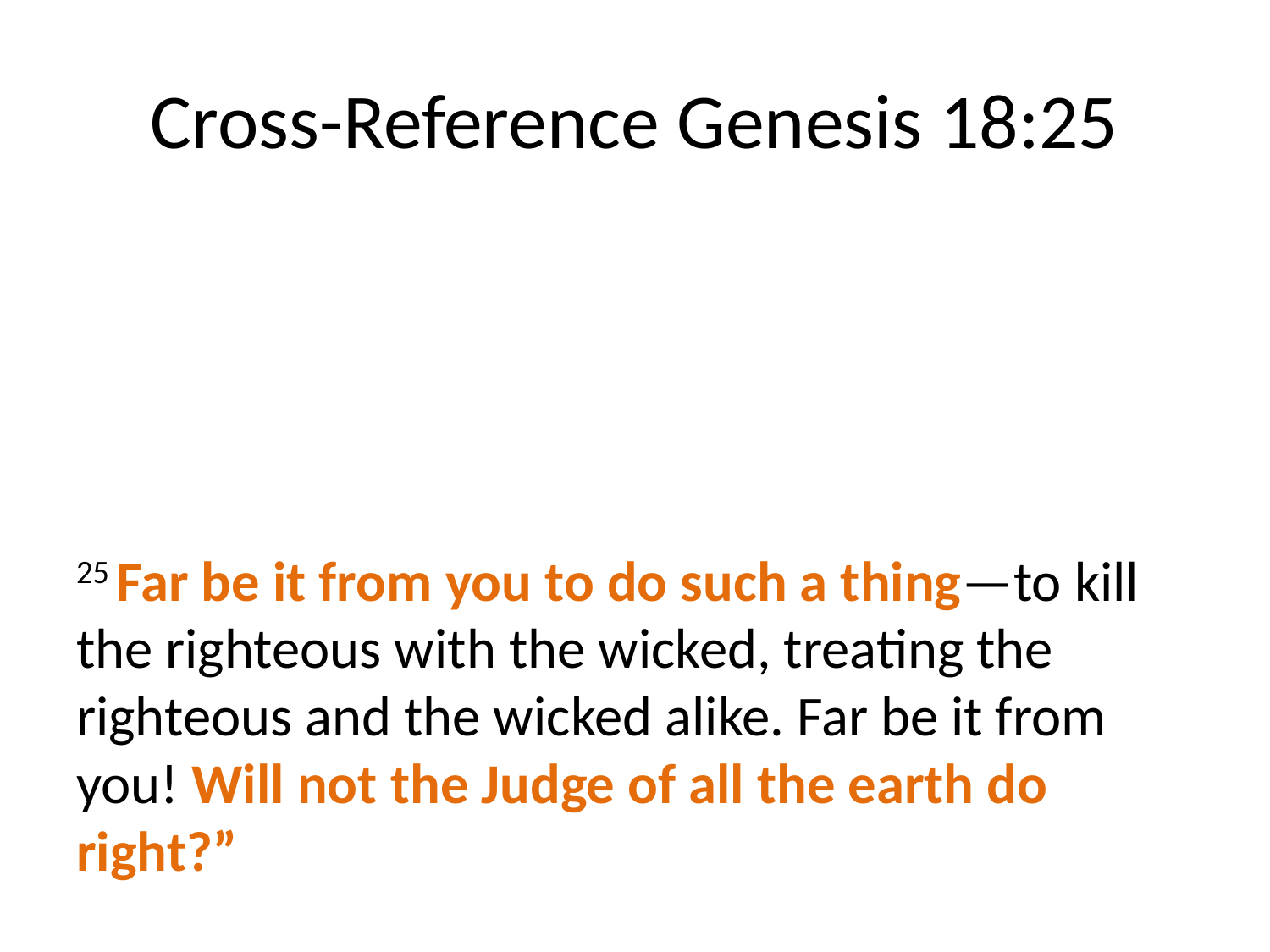

# Cross-Reference Genesis 18:25

25 Far be it from you to do such a thing—to kill the righteous with the wicked, treating the righteous and the wicked alike. Far be it from you! Will not the Judge of all the earth do right?”